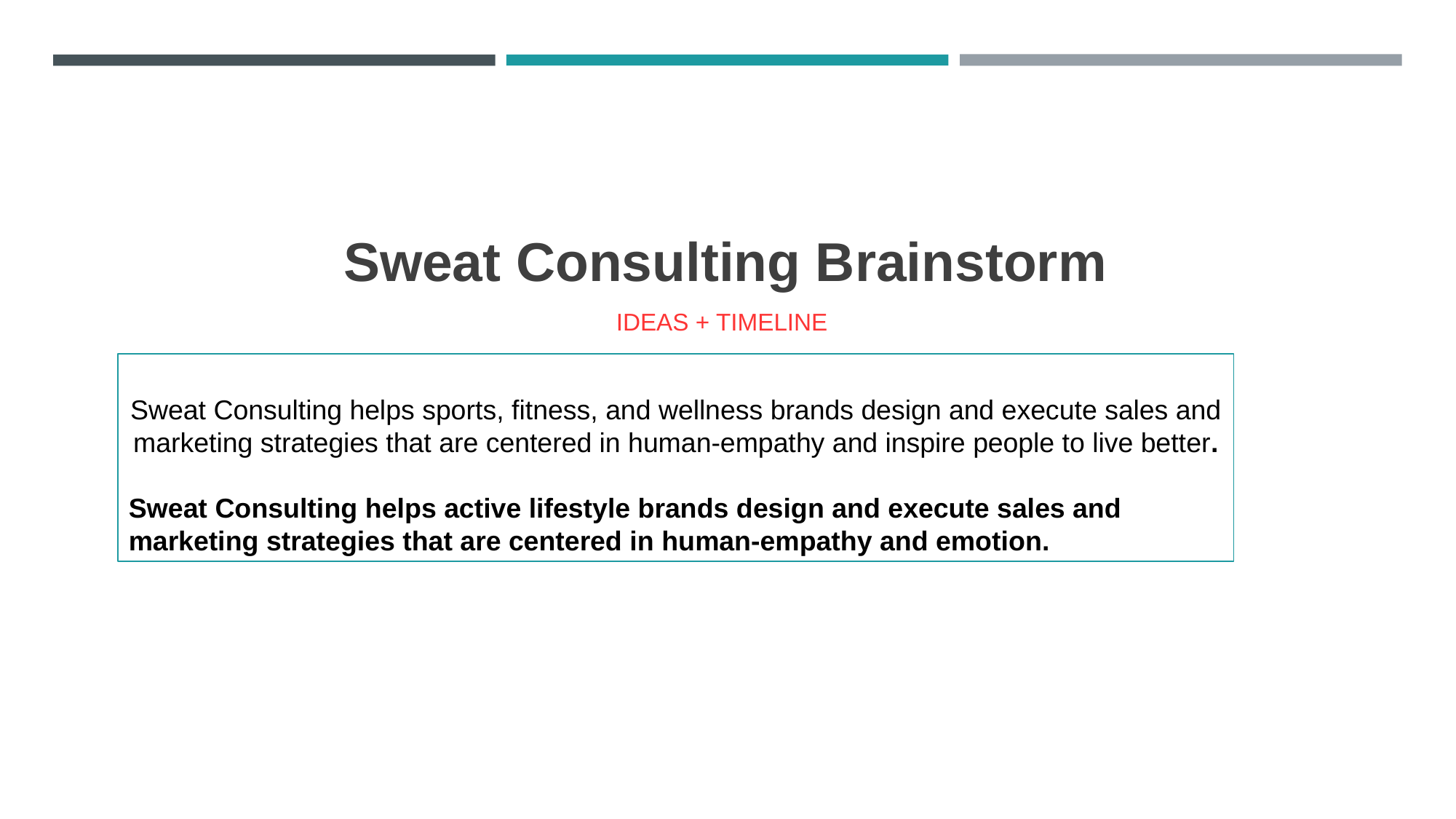

# Sweat Consulting Brainstorm
IDEAS + TIMELINE

Sweat Consulting helps sports, fitness, and wellness brands design and execute sales and marketing strategies that are centered in human-empathy and inspire people to live better.

Sweat Consulting helps active lifestyle brands design and execute sales and marketing strategies that are centered in human-empathy and emotion.